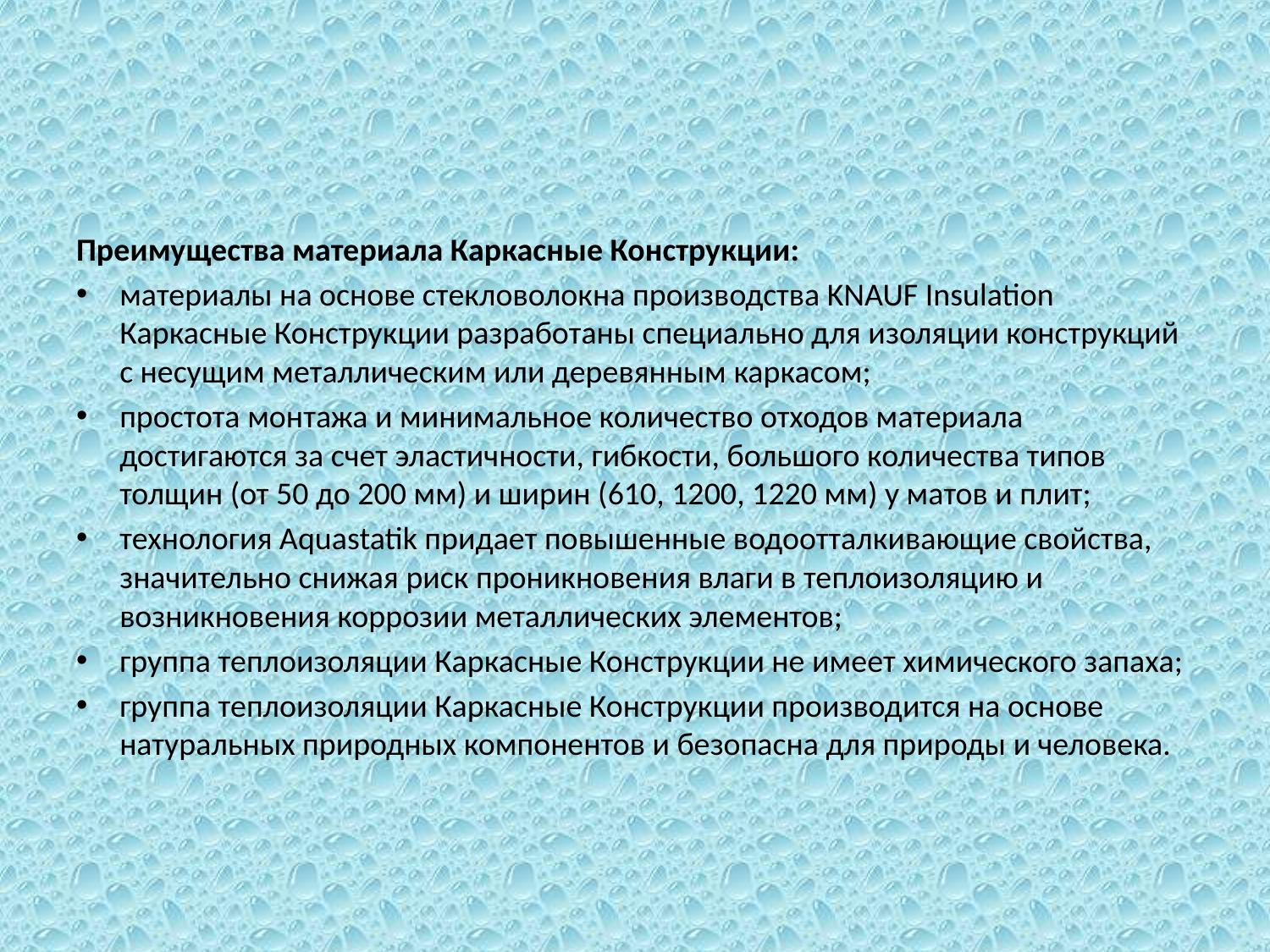

Преимущества материала Каркасные Конструкции:
материалы на основе стекловолокна производства KNAUF Insulation Каркасные Конструкции разработаны специально для изоляции конструкций с несущим металлическим или деревянным каркасом;
простота монтажа и минимальное количество отходов материала достигаются за счет эластичности, гибкости, большого количества типов толщин (от 50 до 200 мм) и ширин (610, 1200, 1220 мм) у матов и плит;
технология Aquastatik придает повышенные водоотталкивающие свойства, значительно снижая риск проникновения влаги в теплоизоляцию и возникновения коррозии металлических элементов;
группа теплоизоляции Каркасные Конструкции не имеет химического запаха;
группа теплоизоляции Каркасные Конструкции производится на основе натуральных природных компонентов и безопасна для природы и человека.